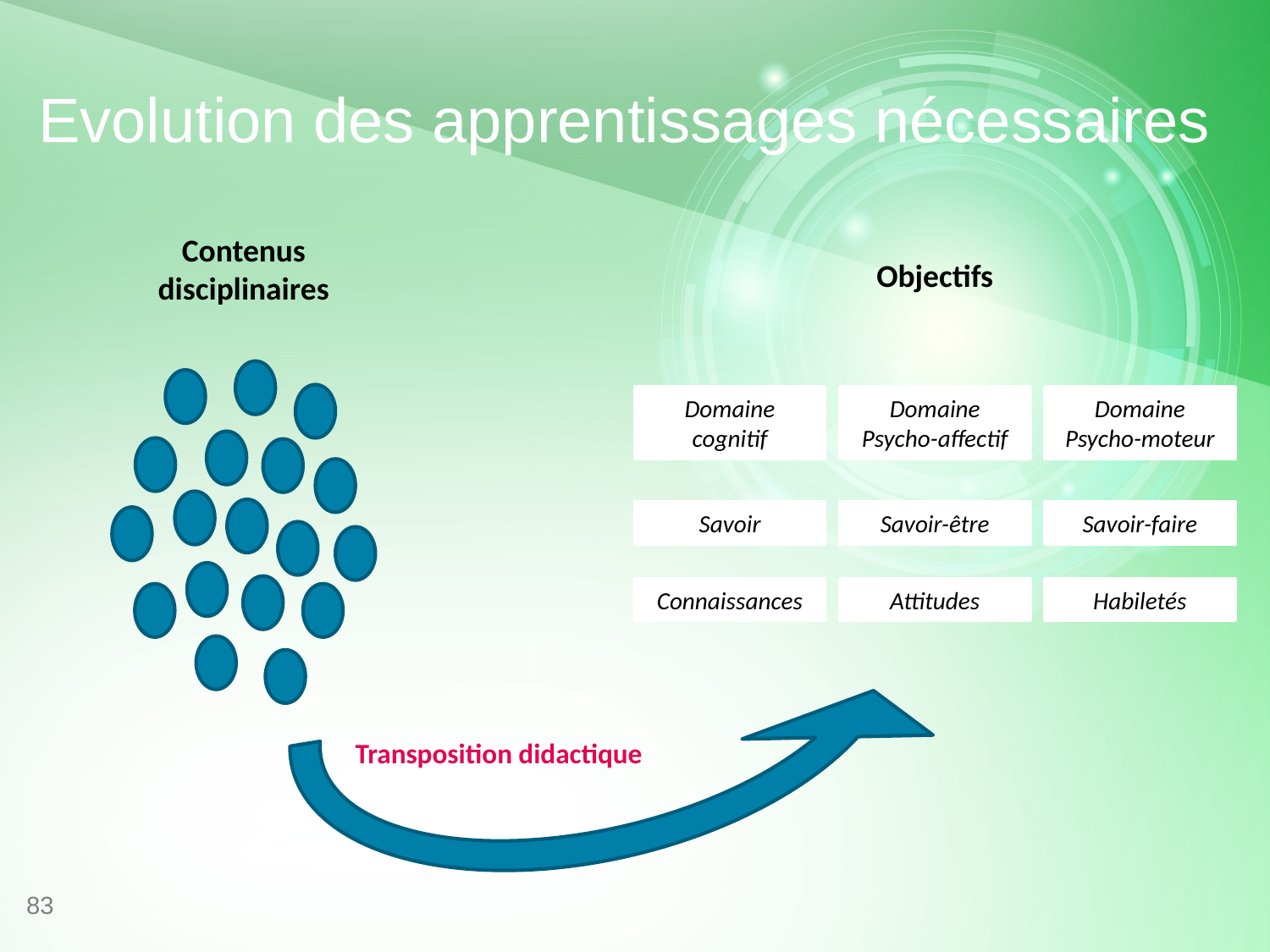

# Evolution des apprentissages nécessaires
Contenus
disciplinaires
Objectifs

Domaine
cognitif
Domaine
Psycho-affectif
Domaine
Psycho-moteur
Savoir
Savoir-être
Savoir-faire
Connaissances
Attitudes
Habiletés

Transposition didactique
83